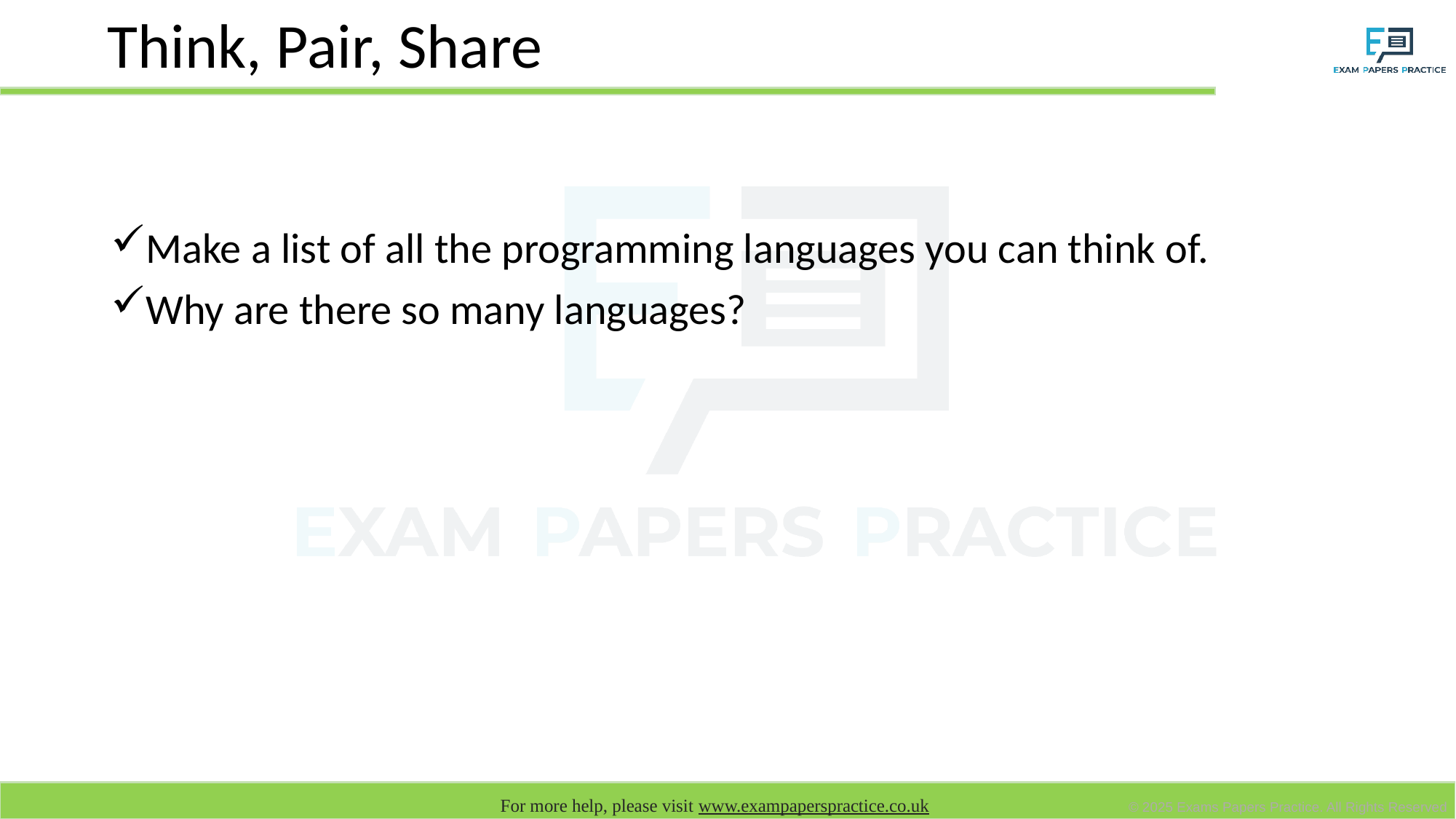

# Think, Pair, Share
Make a list of all the programming languages you can think of.
Why are there so many languages?